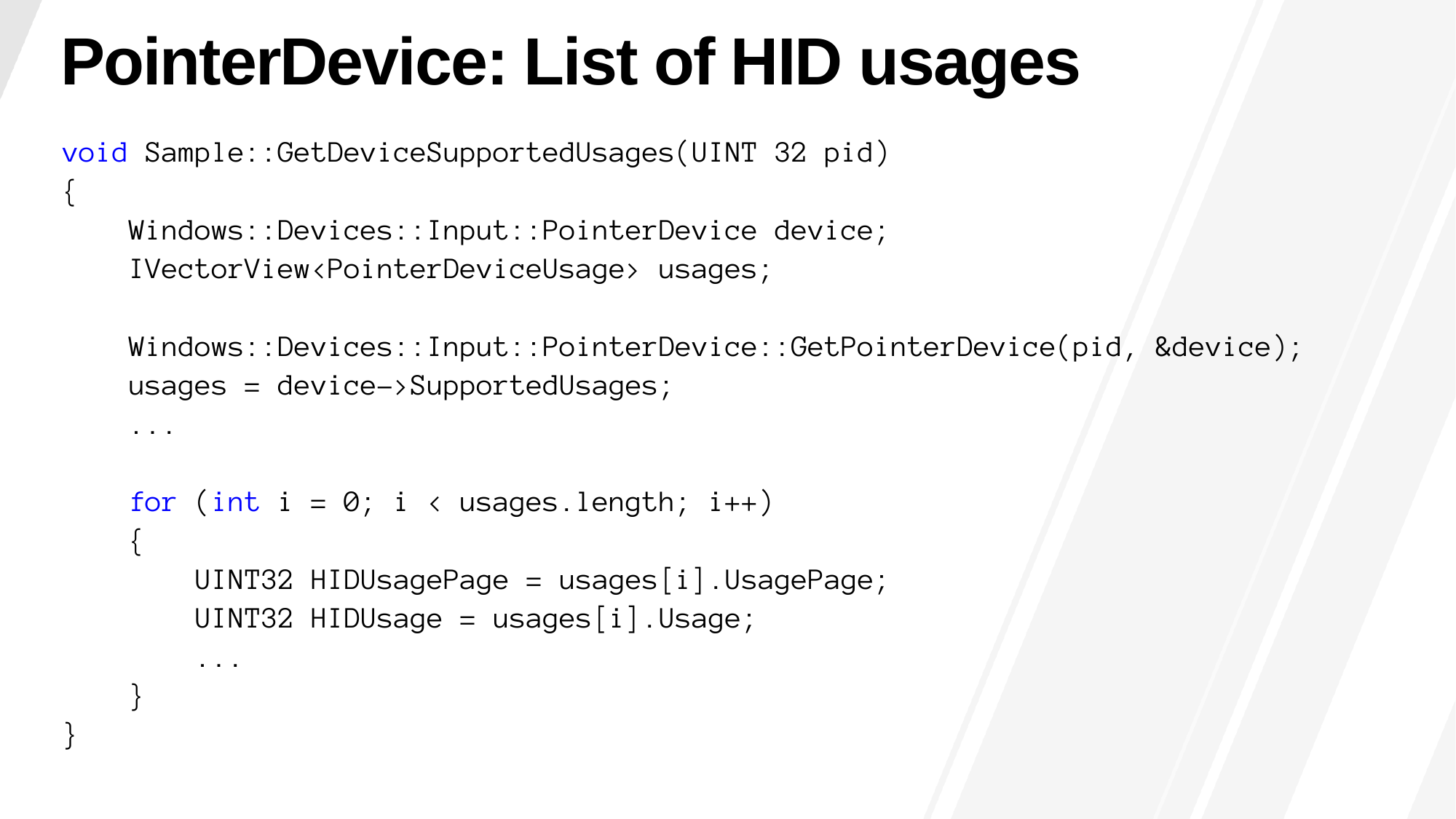

# PointerDevice: List of HID usages
void Sample::GetDeviceSupportedUsages(UINT 32 pid)
{
    Windows::Devices::Input::PointerDevice device;
    IVectorView<PointerDeviceUsage> usages;

    Windows::Devices::Input::PointerDevice::GetPointerDevice(pid, &device);
    usages = device->SupportedUsages;
    ...

    for (int i = 0; i < usages.length; i++)
    {
        UINT32 HIDUsagePage = usages[i].UsagePage;
        UINT32 HIDUsage = usages[i].Usage;
        ...
    }
}